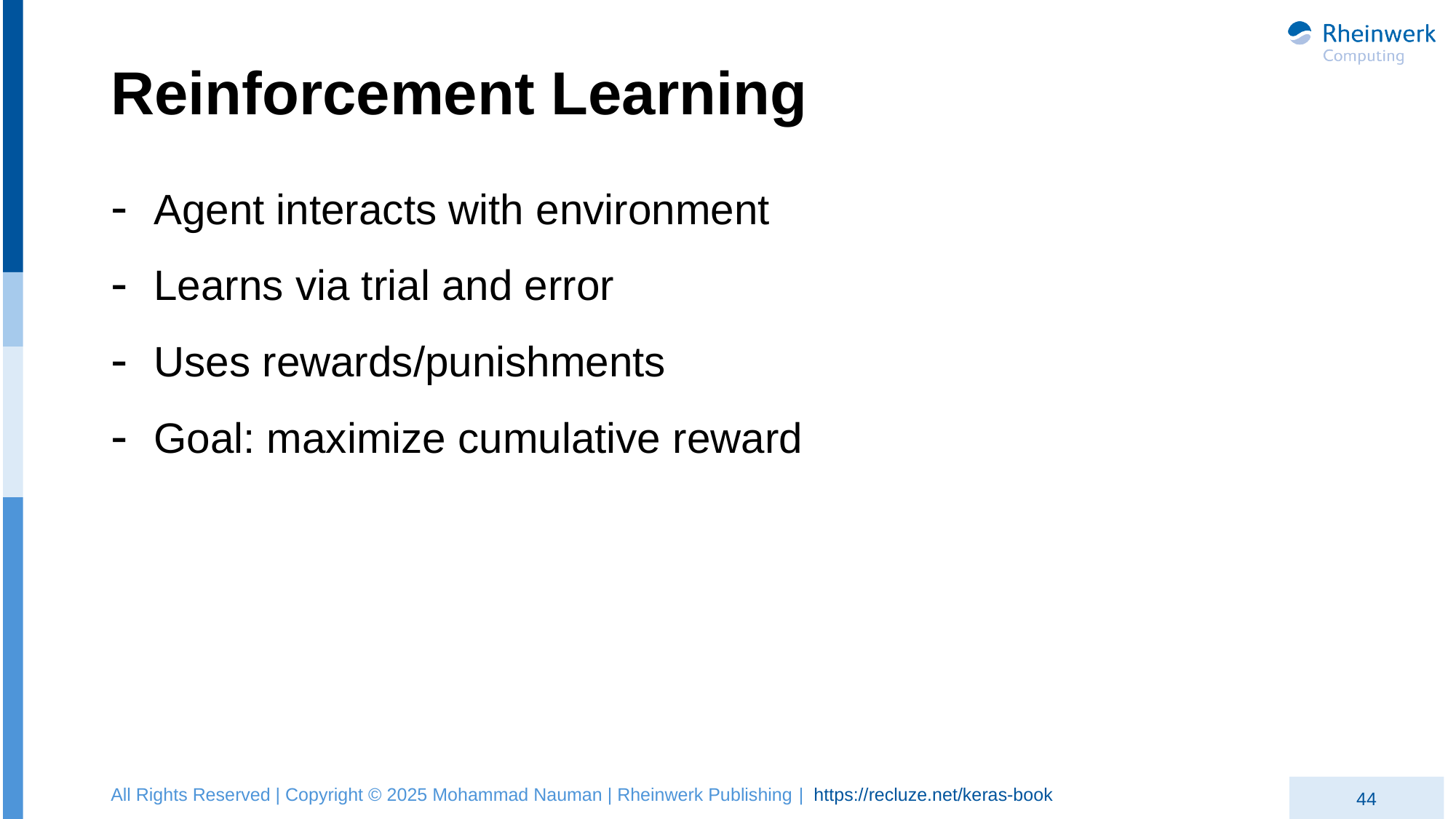

# Reinforcement Learning
Agent interacts with environment
Learns via trial and error
Uses rewards/punishments
Goal: maximize cumulative reward